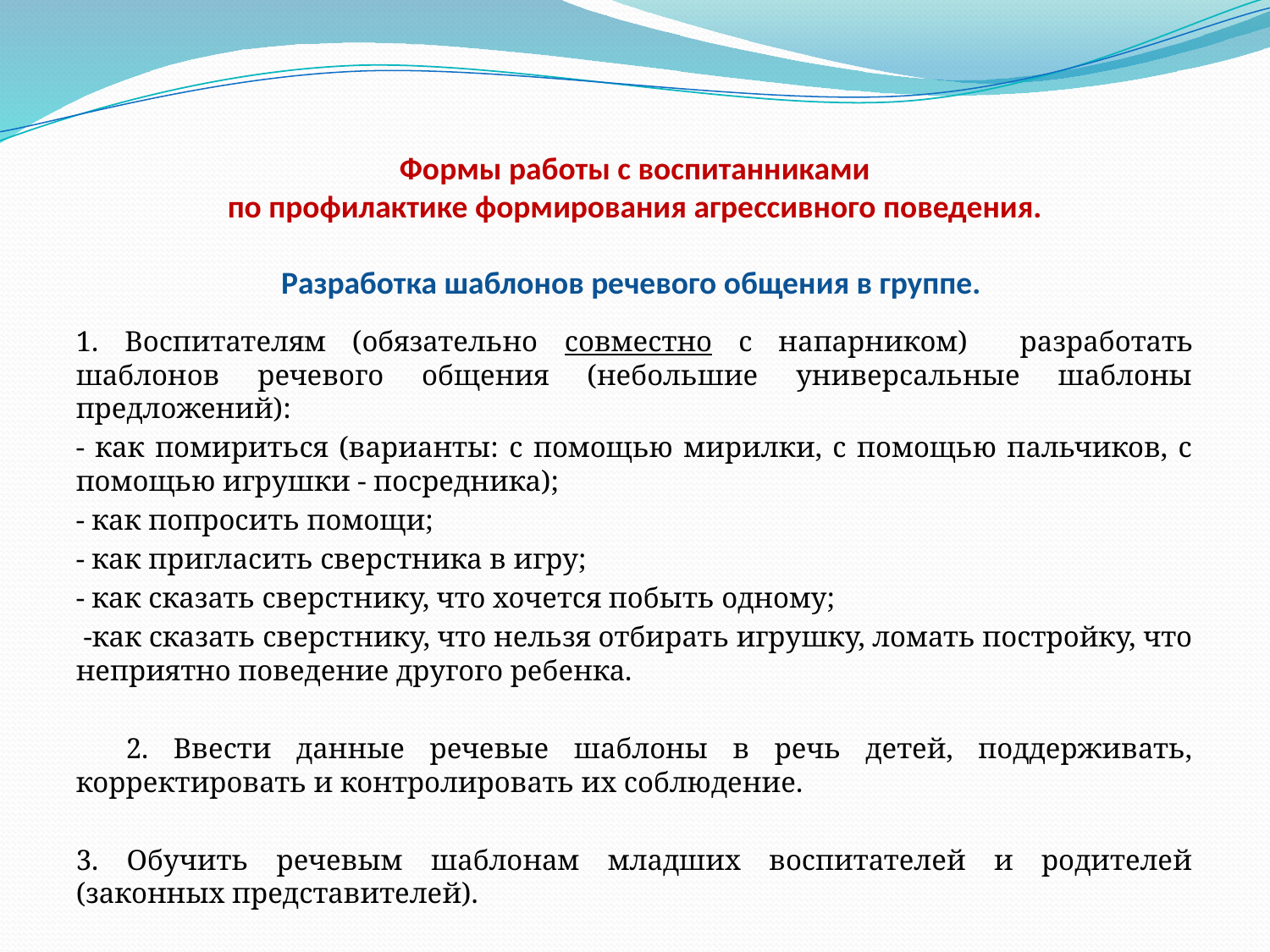

# Формы работы с воспитанниками по профилактике формирования агрессивного поведения. Разработка шаблонов речевого общения в группе.
1. Воспитателям (обязательно совместно с напарником)  разработать шаблонов речевого общения (небольшие универсальные шаблоны предложений):
- как помириться (варианты: с помощью мирилки, с помощью пальчиков, с помощью игрушки - посредника);
- как попросить помощи;
- как пригласить сверстника в игру;
- как сказать сверстнику, что хочется побыть одному;
 -как сказать сверстнику, что нельзя отбирать игрушку, ломать постройку, что неприятно поведение другого ребенка.

  2. Ввести данные речевые шаблоны в речь детей, поддерживать, корректировать и контролировать их соблюдение.

3. Обучить речевым шаблонам младших воспитателей и родителей (законных представителей).